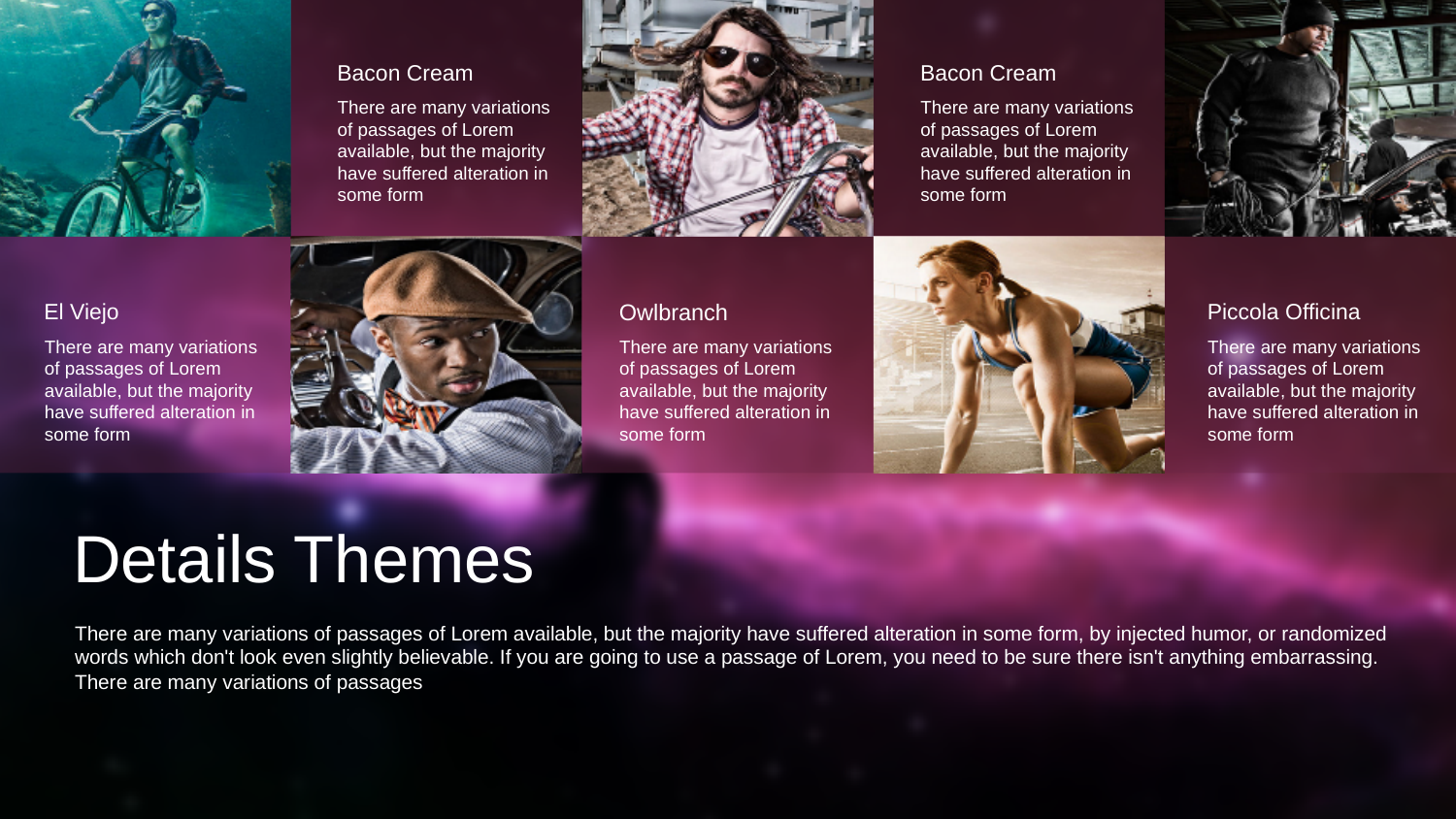

Bacon Cream
There are many variations of passages of Lorem available, but the majority have suffered alteration in some form

Bacon Cream
There are many variations of passages of Lorem available, but the majority have suffered alteration in some form

El Viejo
There are many variations of passages of Lorem available, but the majority have suffered alteration in some form

Owlbranch
There are many variations of passages of Lorem available, but the majority have suffered alteration in some form

Piccola Officina
There are many variations of passages of Lorem available, but the majority have suffered alteration in some form
Details Themes
There are many variations of passages of Lorem available, but the majority have suffered alteration in some form, by injected humor, or randomized words which don't look even slightly believable. If you are going to use a passage of Lorem, you need to be sure there isn't anything embarrassing. There are many variations of passages